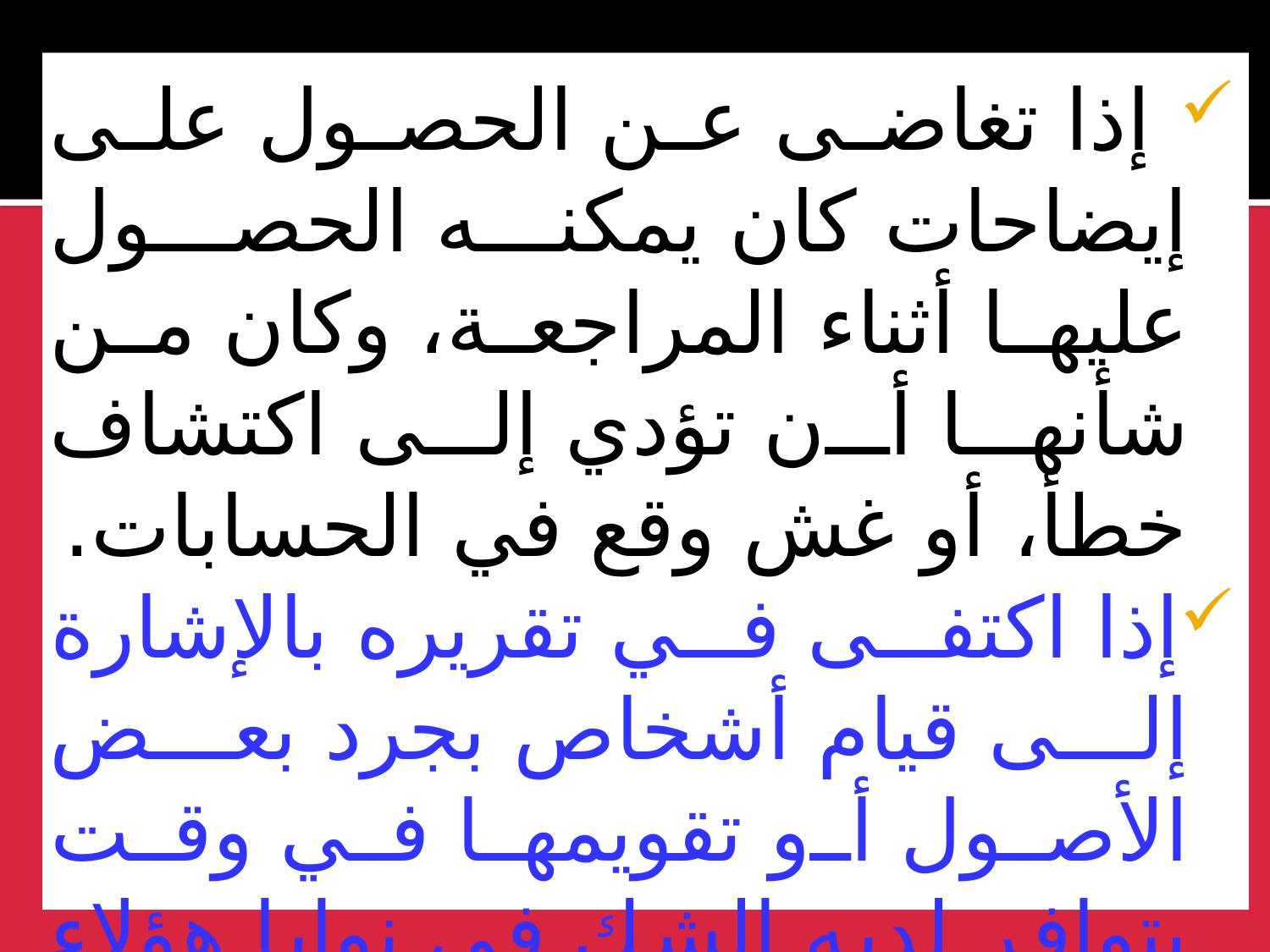

إذا تغاضى عن الحصول على إيضاحات كان يمكنه الحصول عليها أثناء المراجعة، وكان من شأنها أن تؤدي إلى اكتشاف خطأ، أو غش وقع في الحسابات.
إذا اكتفى في تقريره بالإشارة إلى قيام أشخاص بجرد بعض الأصول أو تقويمها في وقت يتوافر لديه الشك في نوايا هؤلاء الأشخاص، أو كفاءتهم، ولم يقم بتحقيق هذا الجرد، أو التقويم، أو يورد بشأنه تحفظاً خاصاً.